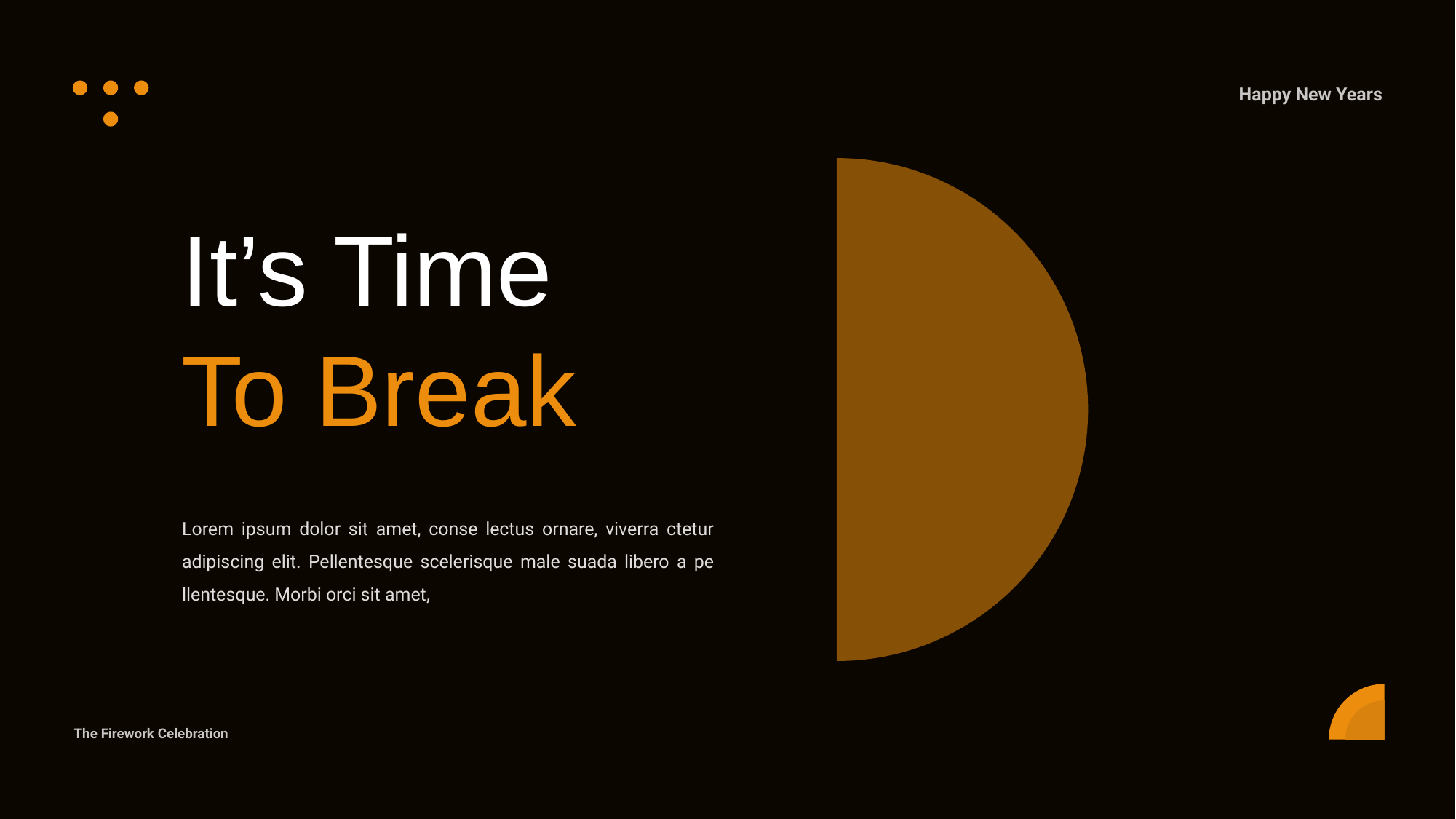

Happy New Years

It’s Time To Break

Lorem ipsum dolor sit amet, conse lectus ornare, viverra ctetur adipiscing elit. Pellentesque scelerisque male suada libero a pe llentesque. Morbi orci sit amet,

The Firework Celebration